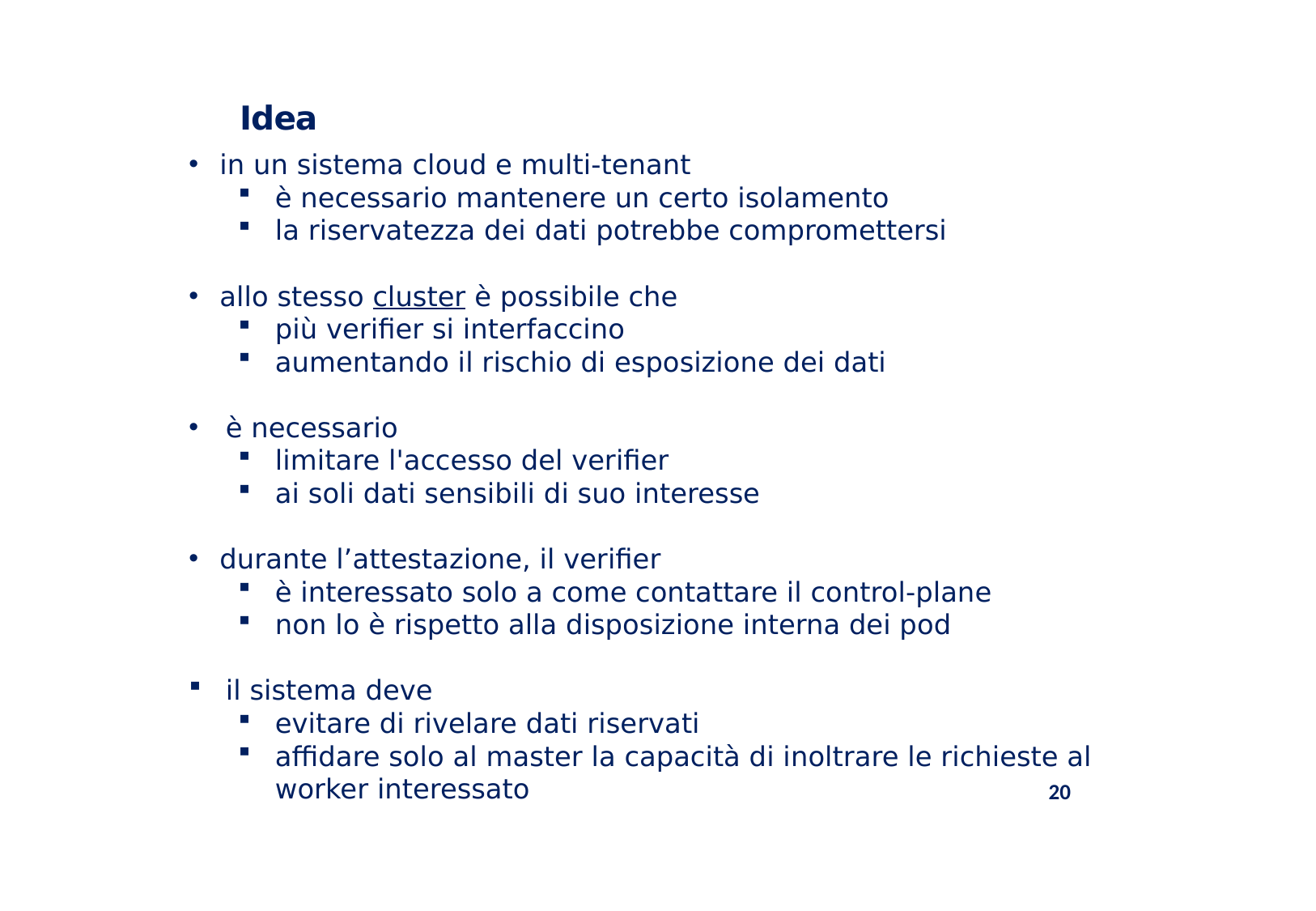

Idea
in un sistema cloud e multi-tenant
è necessario mantenere un certo isolamento
la riservatezza dei dati potrebbe compromettersi

allo stesso cluster è possibile che
più verifier si interfaccino
aumentando il rischio di esposizione dei dati

è necessario
limitare l'accesso del verifier
ai soli dati sensibili di suo interesse

durante l’attestazione, il verifier
è interessato solo a come contattare il control-plane
non lo è rispetto alla disposizione interna dei pod

il sistema deve
evitare di rivelare dati riservati
affidare solo al master la capacità di inoltrare le richieste al worker interessato

20